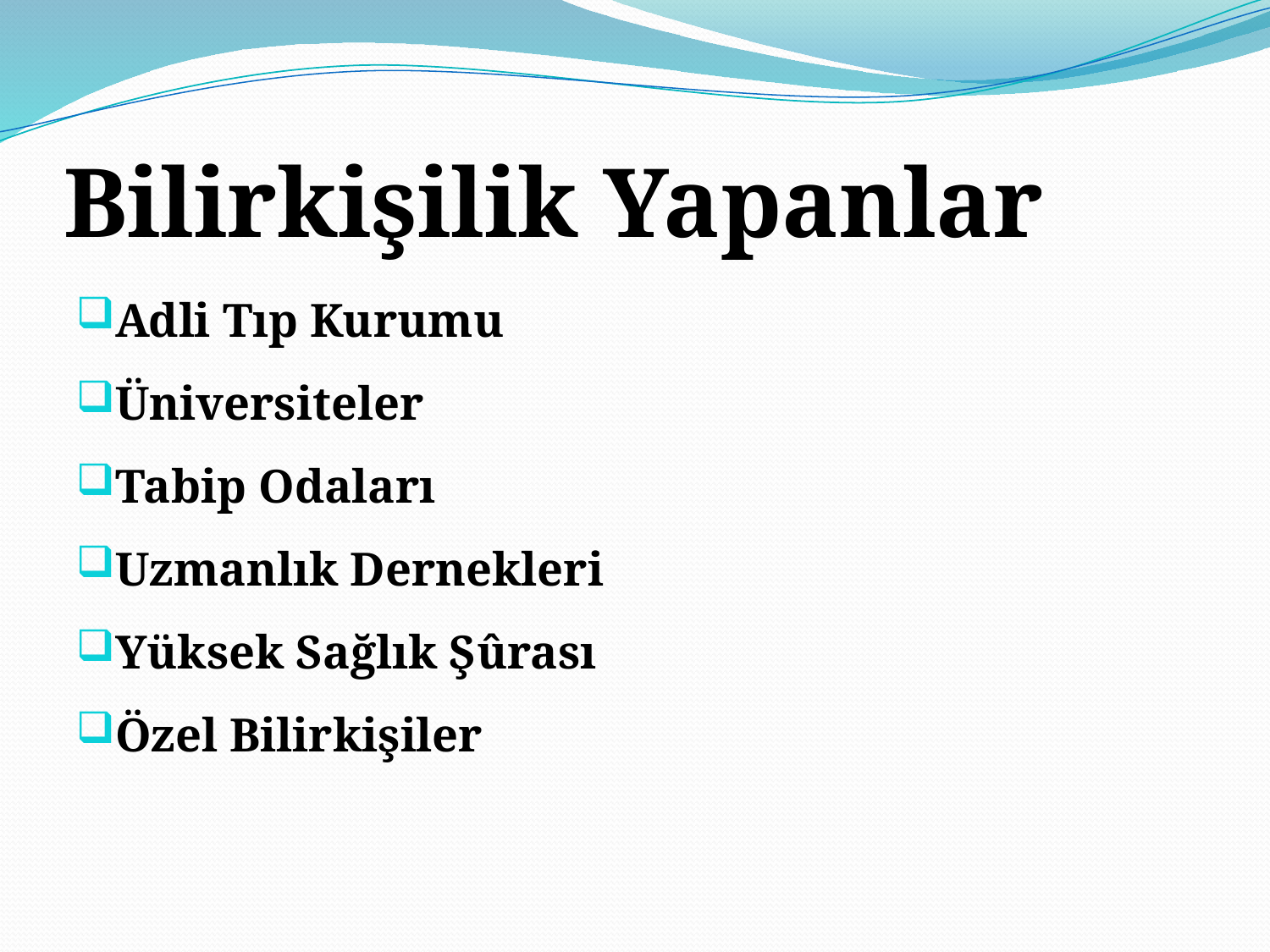

# Bilirkişilik Yapanlar
Adli Tıp Kurumu
Üniversiteler
Tabip Odaları
Uzmanlık Dernekleri
Yüksek Sağlık Şûrası
Özel Bilirkişiler